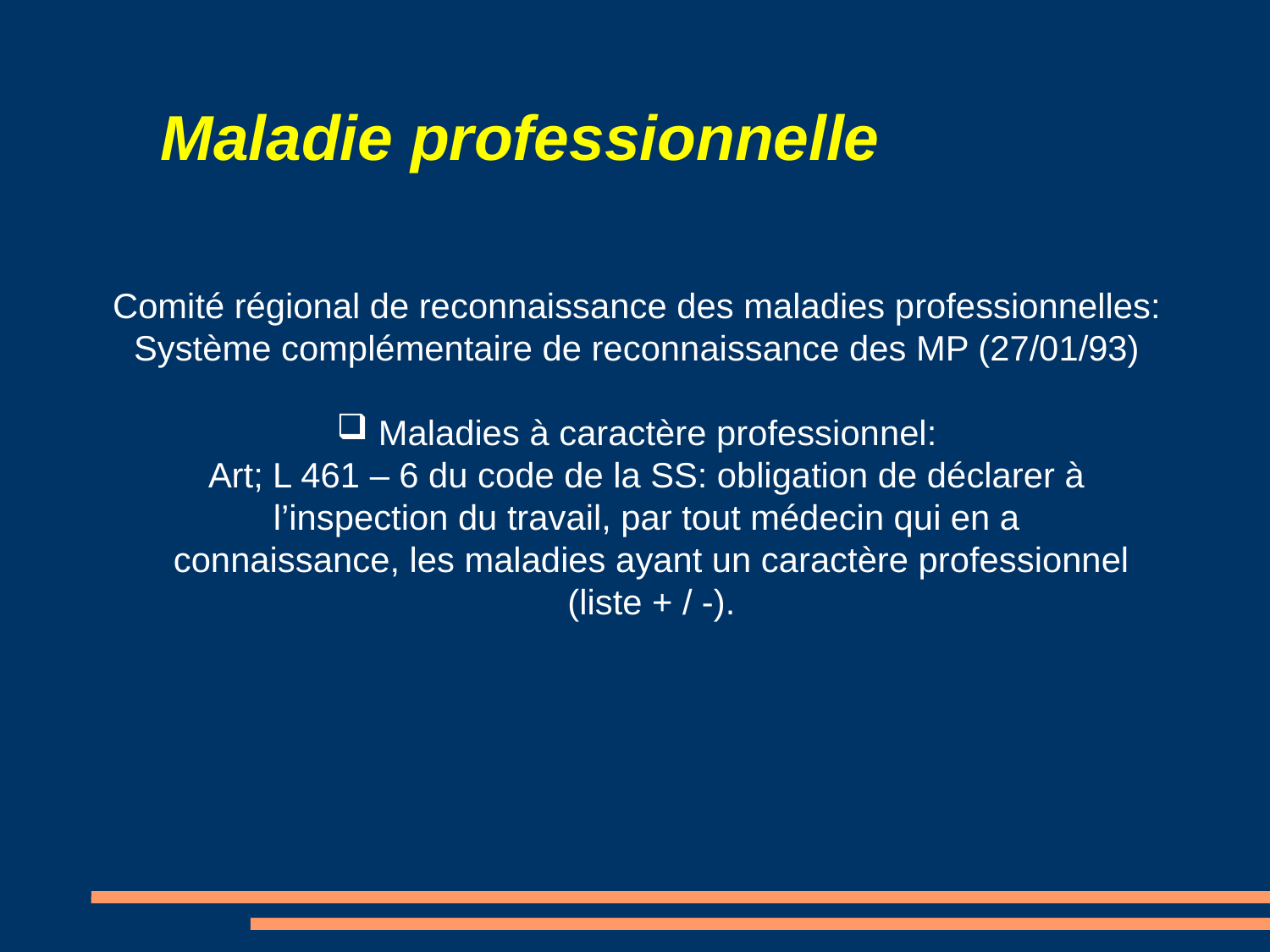

# Maladie professionnelle

Comité régional de reconnaissance des maladies professionnelles:
Système complémentaire de reconnaissance des MP (27/01/93)‏

 Maladies à caractère professionnel:
   Art; L 461 – 6 du code de la SS: obligation de déclarer à
   l’inspection du travail, par tout médecin qui en a
   connaissance, les maladies ayant un caractère professionnel
   (liste + / -).